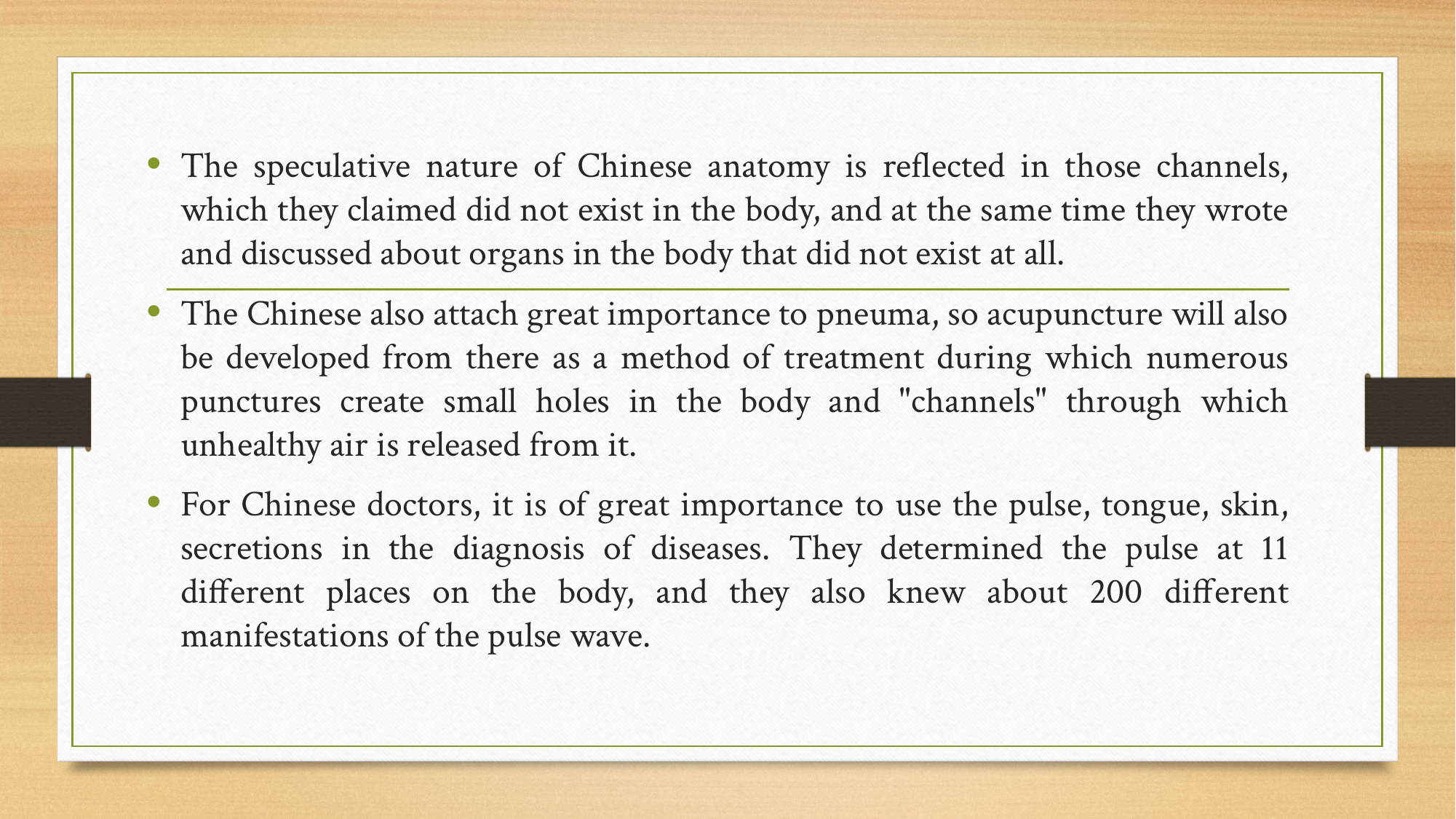

The speculative nature of Chinese anatomy is reflected in those channels, which they claimed did not exist in the body, and at the same time they wrote and discussed about organs in the body that did not exist at all.
The Chinese also attach great importance to pneuma, so acupuncture will also be developed from there as a method of treatment during which numerous punctures create small holes in the body and "channels" through which unhealthy air is released from it.
For Chinese doctors, it is of great importance to use the pulse, tongue, skin, secretions in the diagnosis of diseases. They determined the pulse at 11 different places on the body, and they also knew about 200 different manifestations of the pulse wave.